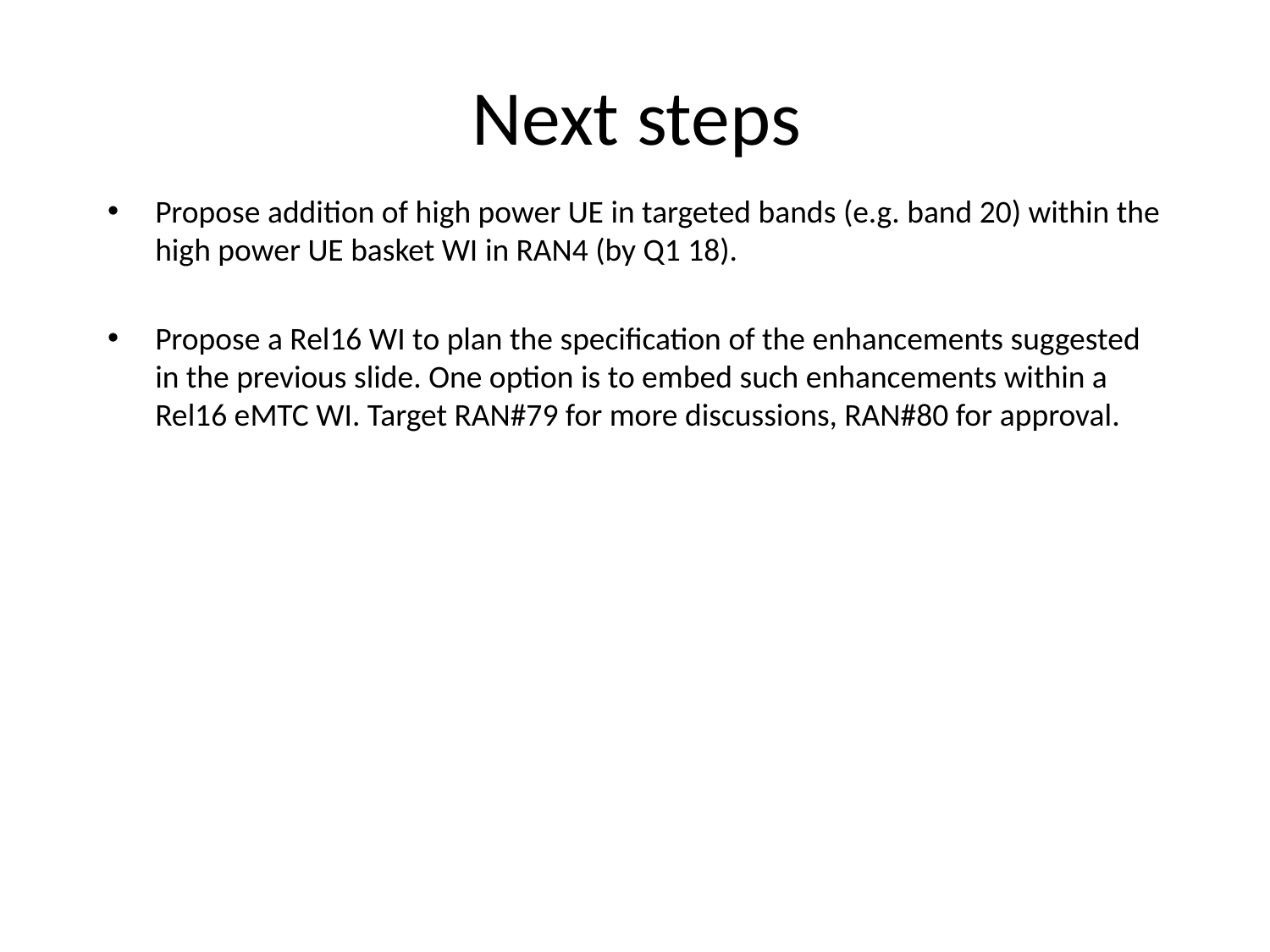

# Next steps
Propose addition of high power UE in targeted bands (e.g. band 20) within the high power UE basket WI in RAN4 (by Q1 18).

Propose a Rel16 WI to plan the specification of the enhancements suggested in the previous slide. One option is to embed such enhancements within a Rel16 eMTC WI. Target RAN#79 for more discussions, RAN#80 for approval.